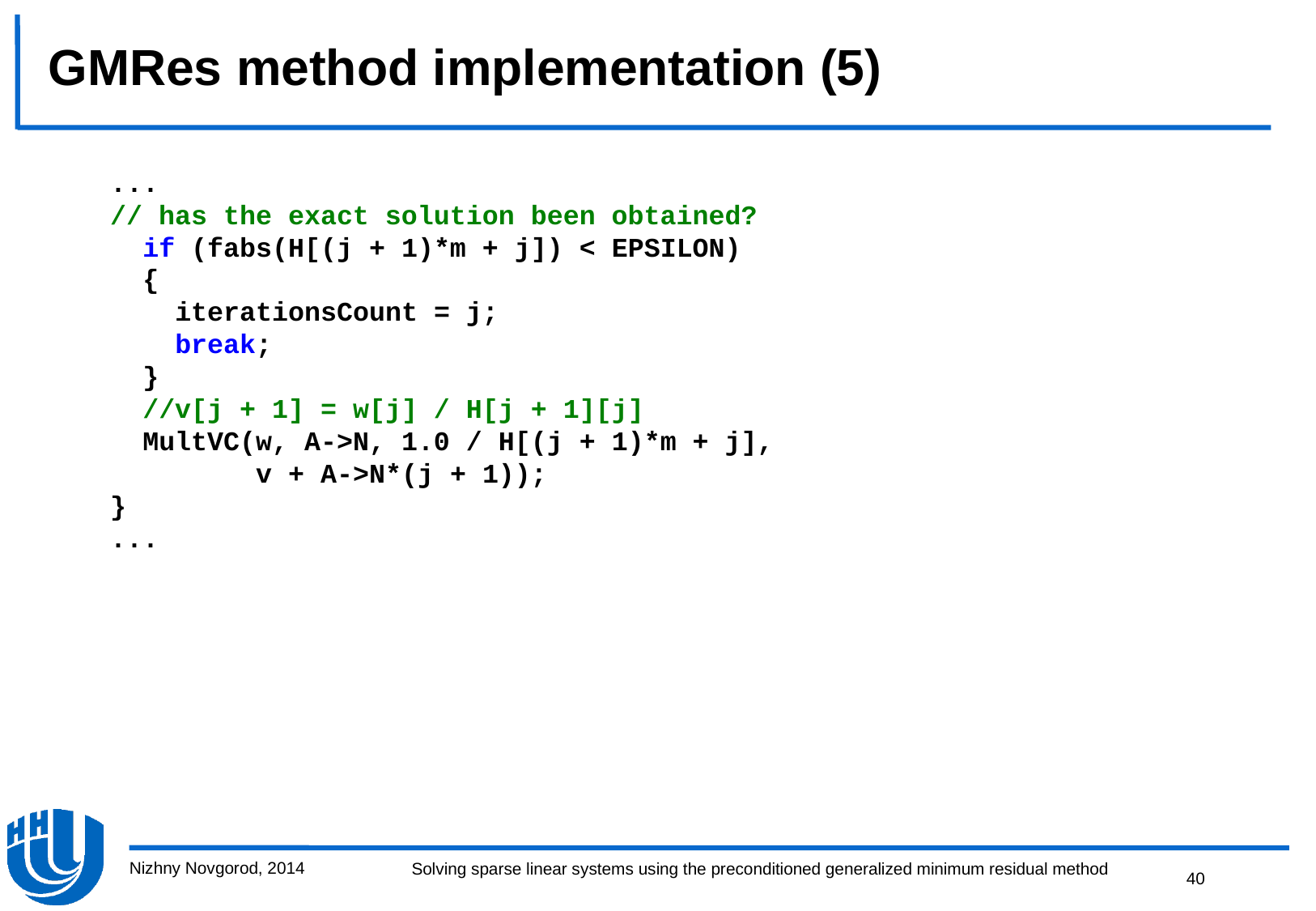

# GMRes method implementation (5)
  ...
  // has the exact solution been obtained?
    if (fabs(H[(j + 1)*m + j]) < EPSILON)
    {
      iterationsCount = j;
      break;
    }
    //v[j + 1] = w[j] / H[j + 1][j]
    MultVC(w, A->N, 1.0 / H[(j + 1)*m + j],
           v + A->N*(j + 1));
  }
  ...
Nizhny Novgorod, 2014
40
Solving sparse linear systems using the preconditioned generalized minimum residual method